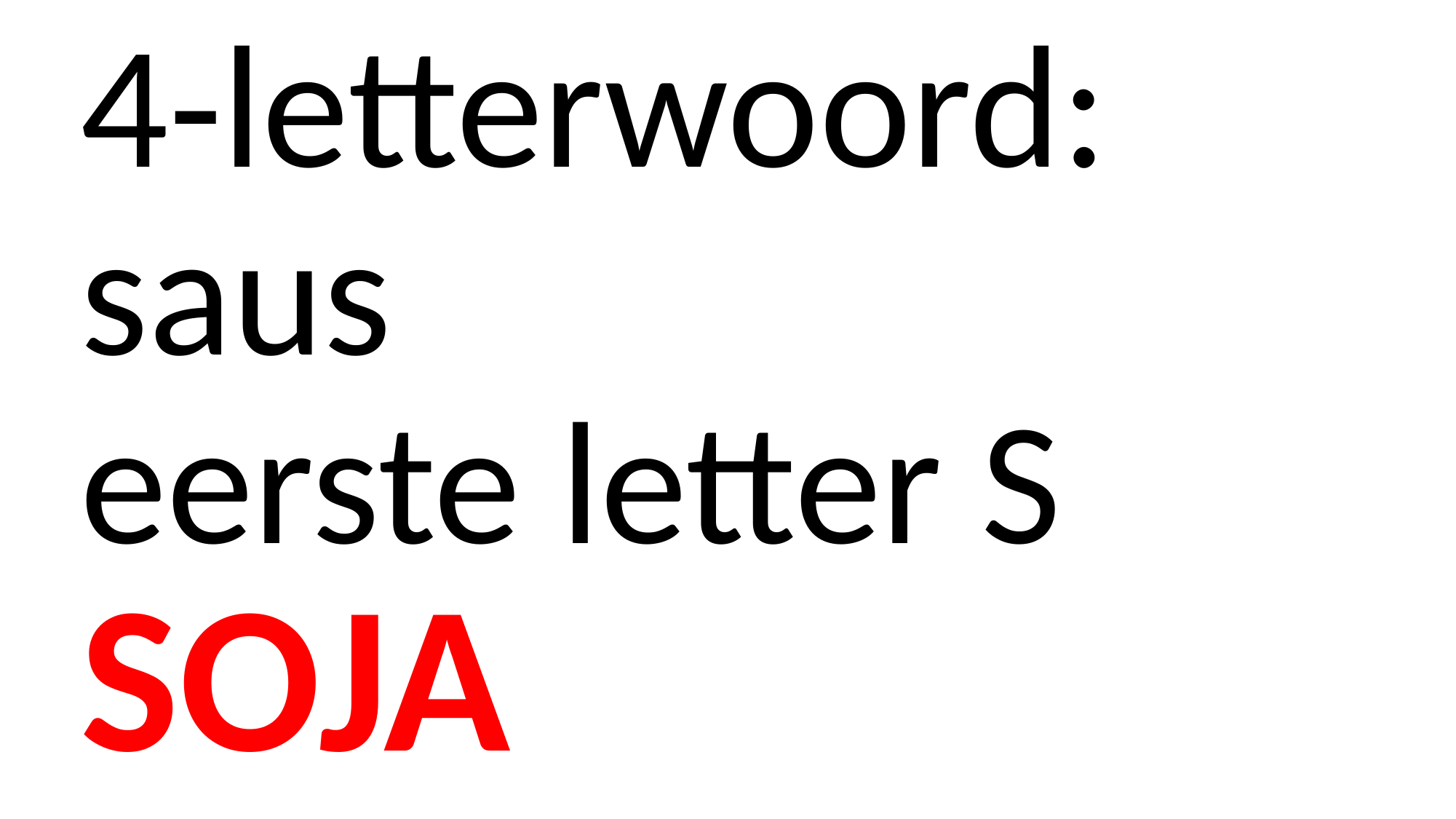

# 4-letterwoord: saus eerste letter S
SOJA